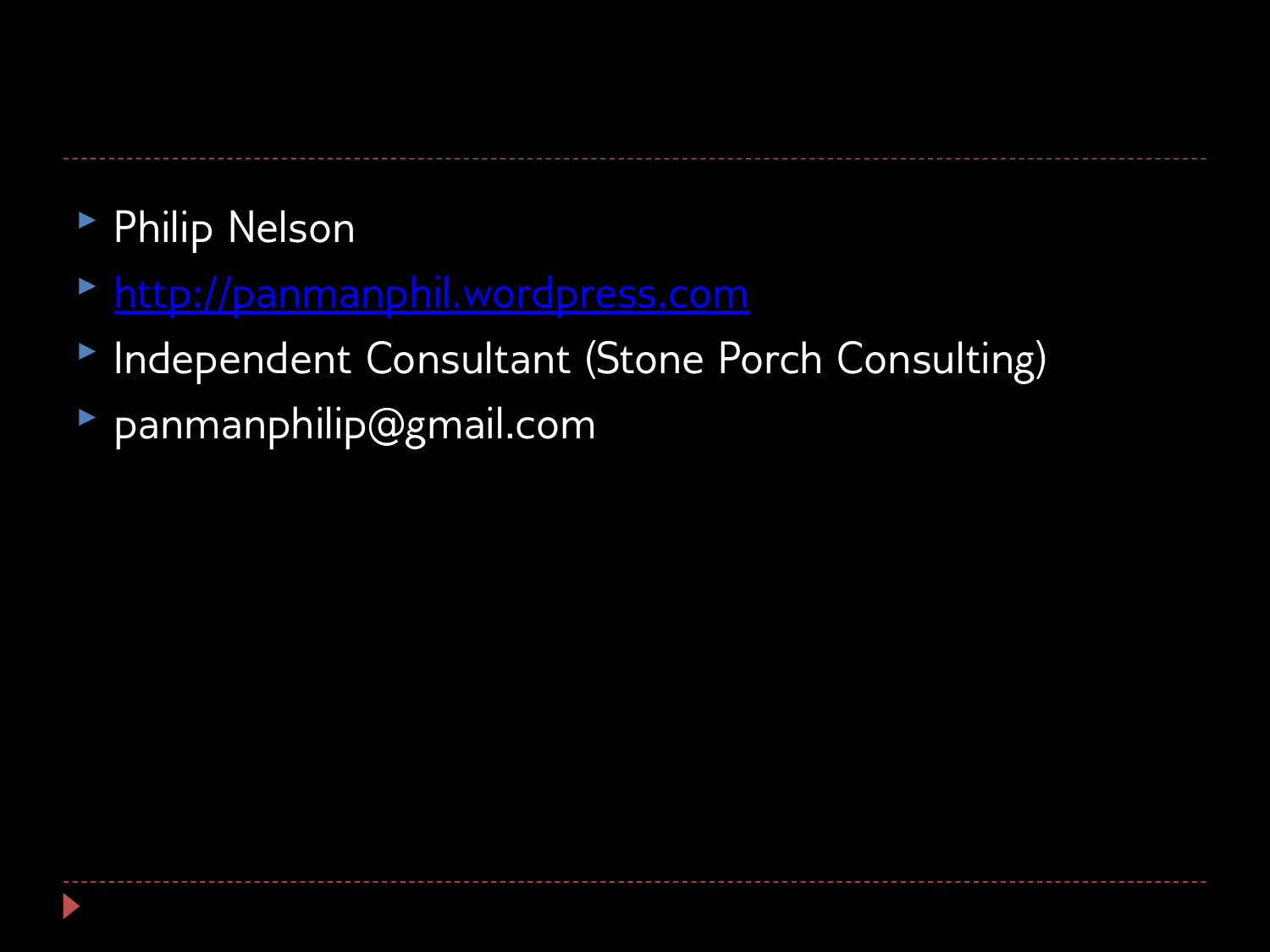

Philip Nelson
http://panmanphil.wordpress.com
Independent Consultant (Stone Porch Consulting)
panmanphilip@gmail.com